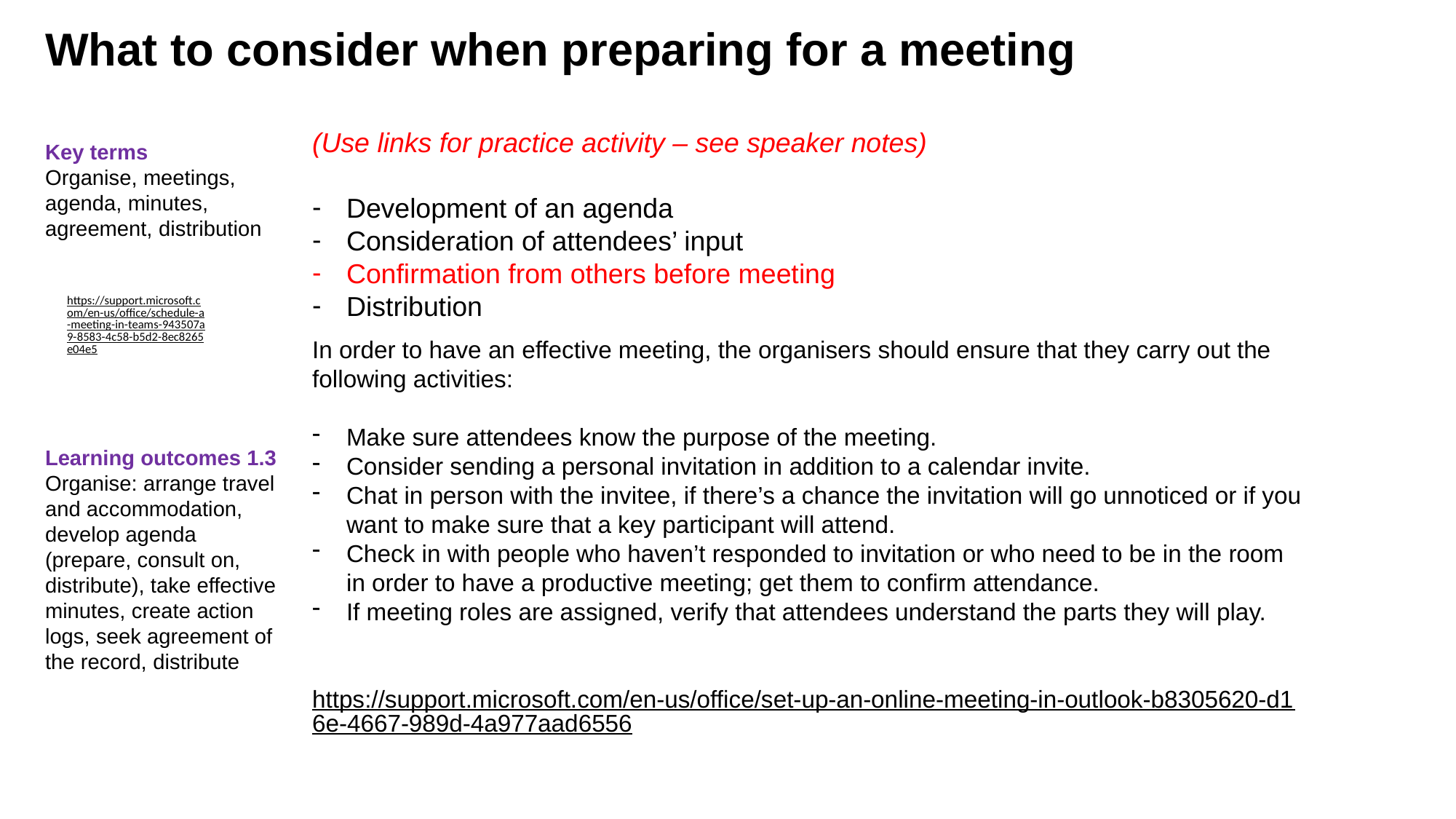

# What to consider when preparing for a meeting
(Use links for practice activity – see speaker notes)

Development of an agenda
Consideration of attendees’ input
Confirmation from others before meeting
Distribution
Key terms
Organise, meetings, agenda, minutes, agreement, distribution

Learning outcomes 1.3
Organise: arrange travel and accommodation, develop agenda (prepare, consult on, distribute), take effective minutes, create action logs, seek agreement of the record, distribute

https://support.microsoft.com/en-us/office/schedule-a-meeting-in-teams-943507a9-8583-4c58-b5d2-8ec8265e04e5
In order to have an effective meeting, the organisers should ensure that they carry out the following activities:

Make sure attendees know the purpose of the meeting.
Consider sending a personal invitation in addition to a calendar invite.
Chat in person with the invitee, if there’s a chance the invitation will go unnoticed or if you want to make sure that a key participant will attend.
Check in with people who haven’t responded to invitation or who need to be in the room in order to have a productive meeting; get them to confirm attendance.
If meeting roles are assigned, verify that attendees understand the parts they will play.

https://support.microsoft.com/en-us/office/set-up-an-online-meeting-in-outlook-b8305620-d16e-4667-989d-4a977aad6556